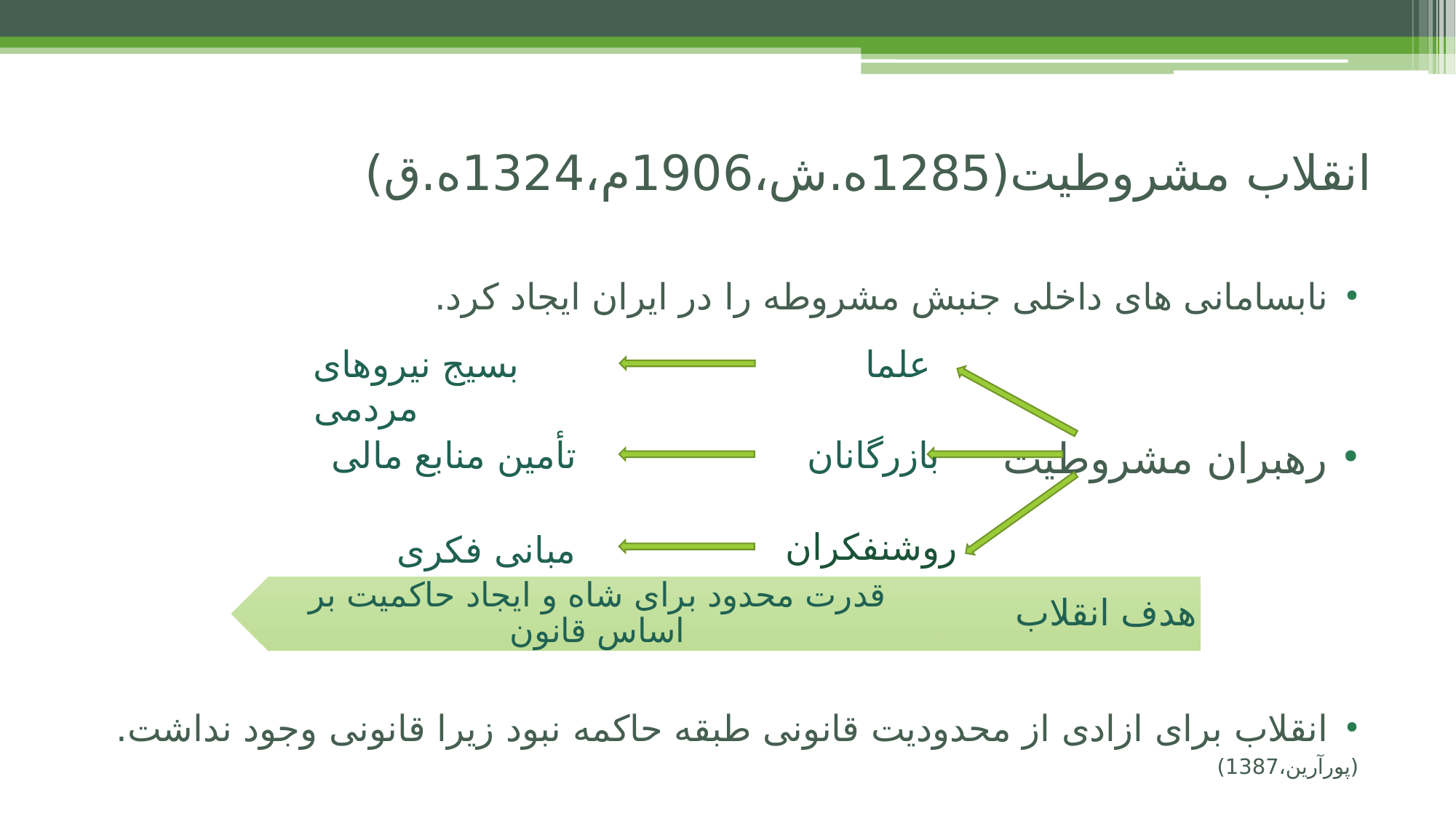

# انقلاب مشروطیت(1285ه.ش،1906م،1324ه.ق)
نابسامانی های داخلی جنبش مشروطه را در ایران ایجاد کرد.

رهبران مشروطیت

انقلاب برای ازادی از محدودیت قانونی طبقه حاکمه نبود زیرا قانونی وجود نداشت.
(پورآرین،1387)

بسیج نیروهای مردمی
علما

تأمین منابع مالی
بازرگانان

روشنفکران
مبانی فکری انقلاب

هدف انقلاب
قدرت محدود برای شاه و ایجاد حاکمیت بر اساس قانون